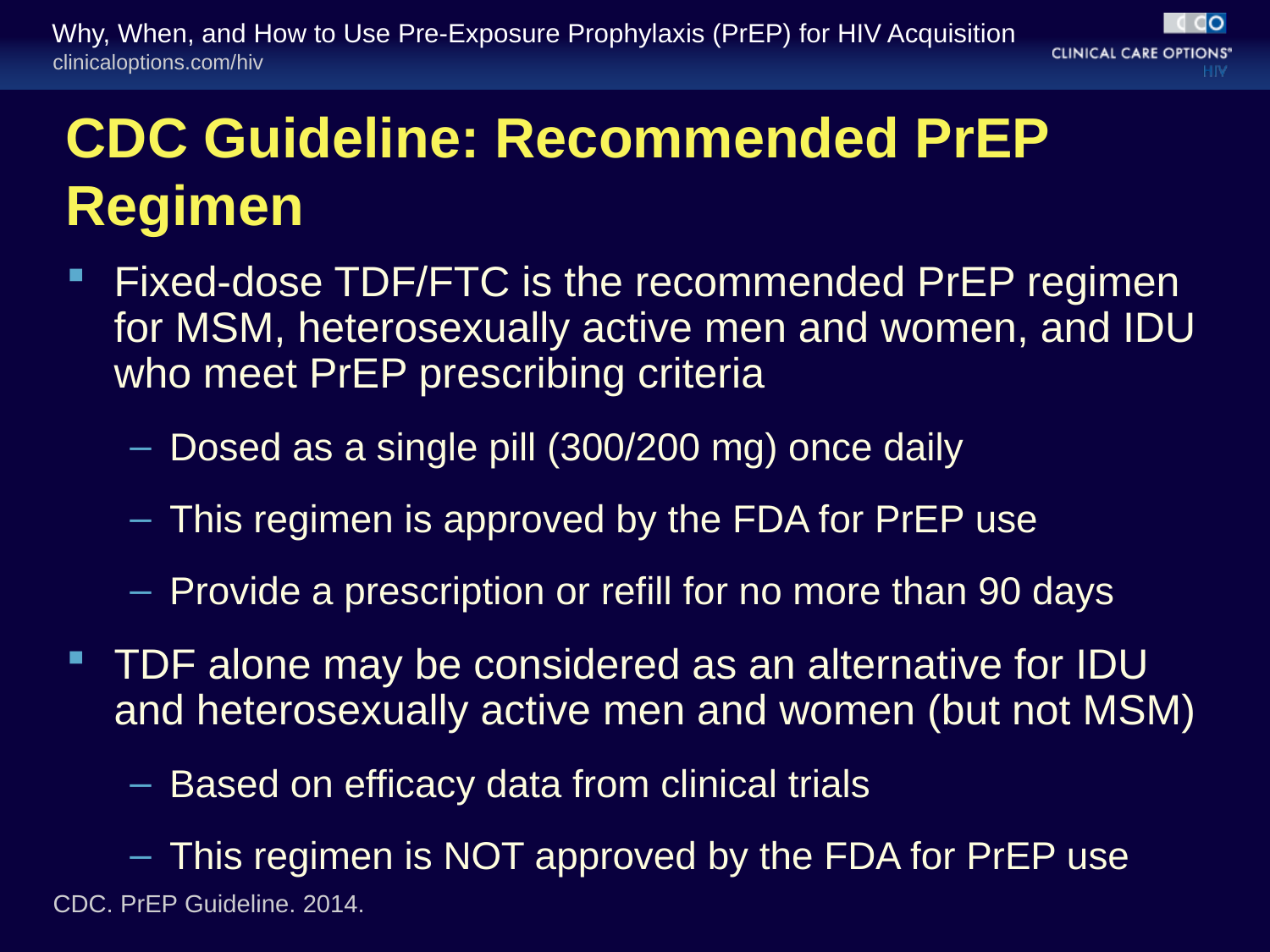

# CDC Guideline: Recommended PrEP Regimen
Fixed-dose TDF/FTC is the recommended PrEP regimen for MSM, heterosexually active men and women, and IDU who meet PrEP prescribing criteria
Dosed as a single pill (300/200 mg) once daily
This regimen is approved by the FDA for PrEP use
Provide a prescription or refill for no more than 90 days
TDF alone may be considered as an alternative for IDU and heterosexually active men and women (but not MSM)
Based on efficacy data from clinical trials
This regimen is NOT approved by the FDA for PrEP use
CDC. PrEP Guideline. 2014.